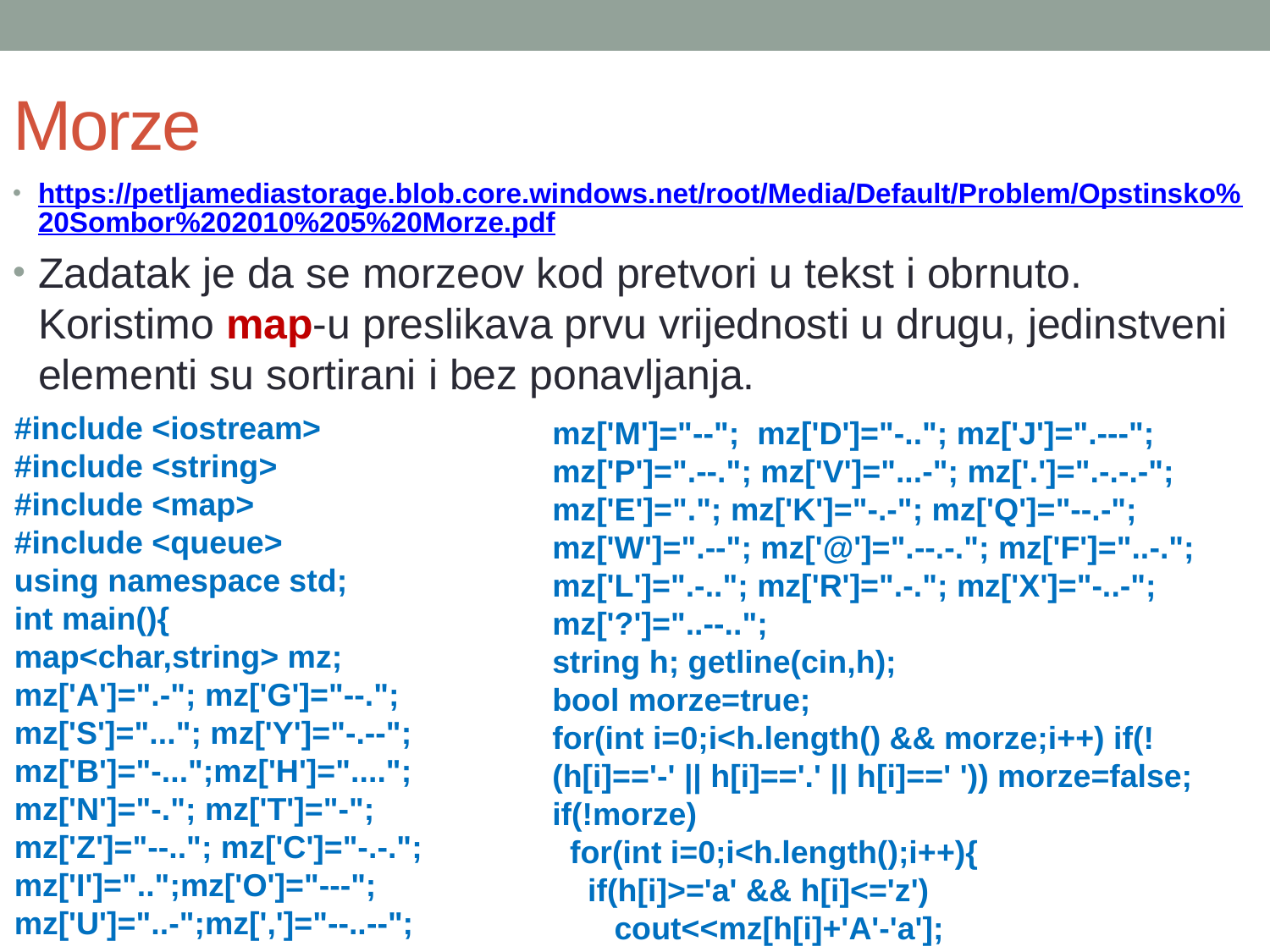

# Morze
https://petljamediastorage.blob.core.windows.net/root/Media/Default/Problem/Opstinsko%20Sombor%202010%205%20Morze.pdf
Zadatak je da se morzeov kod pretvori u tekst i obrnuto. Koristimo map-u preslikava prvu vrijednosti u drugu, jedinstveni elementi su sortirani i bez ponavljanja.
#include <iostream>
#include <string>
#include <map>
#include <queue>
using namespace std;
int main(){
map<char,string> mz;
mz['A']=".-"; mz['G']="--.";
mz['S']="..."; mz['Y']="-.--";
mz['B']="-...";mz['H']="....";
mz['N']="-."; mz['T']="-";
mz['Z']="--.."; mz['C']="-.-.";
mz['I']="..";mz['O']="---";
mz['U']="..-";mz[',']="--..--";
mz['M']="--";  mz['D']="-.."; mz['J']=".---";
mz['P']=".--."; mz['V']="...-"; mz['.']=".-.-.-";
mz['E']="."; mz['K']="-.-"; mz['Q']="--.-";
mz['W']=".--"; mz['@']=".--.-."; mz['F']="..-.";
mz['L']=".-.."; mz['R']=".-."; mz['X']="-..-";
mz['?']="..--..";
string h; getline(cin,h);
bool morze=true;
for(int i=0;i<h.length() && morze;i++) if(!(h[i]=='-' || h[i]=='.' || h[i]==' ')) morze=false;
if(!morze)
  for(int i=0;i<h.length();i++){
    if(h[i]>='a' && h[i]<='z')
       cout<<mz[h[i]+'A'-'a'];